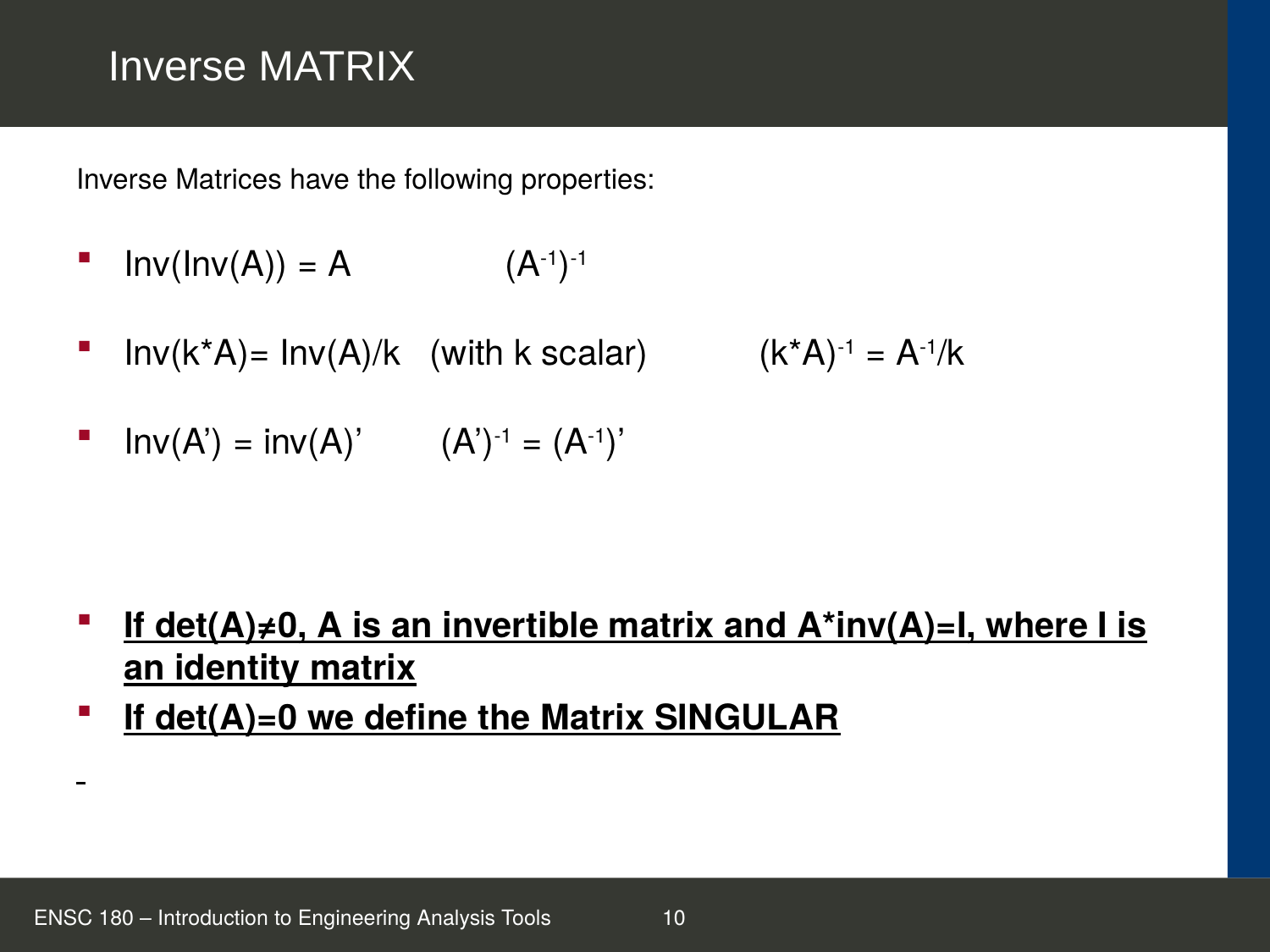

# Inverse MATRIX
Inverse Matrices have the following properties:

Inv(Inv(A)) = A		(A-1)-1

Inv(k*A)= Inv(A)/k   (with k scalar)	(k*A)-1 = A-1/k

Inv(A’) = inv(A)’        (A’)-1 = (A-1)’

If det(A)≠0, A is an invertible matrix and A*inv(A)=I, where I is an identity matrix
If det(A)=0 we define the Matrix SINGULAR

ENSC 180 – Introduction to Engineering Analysis Tools